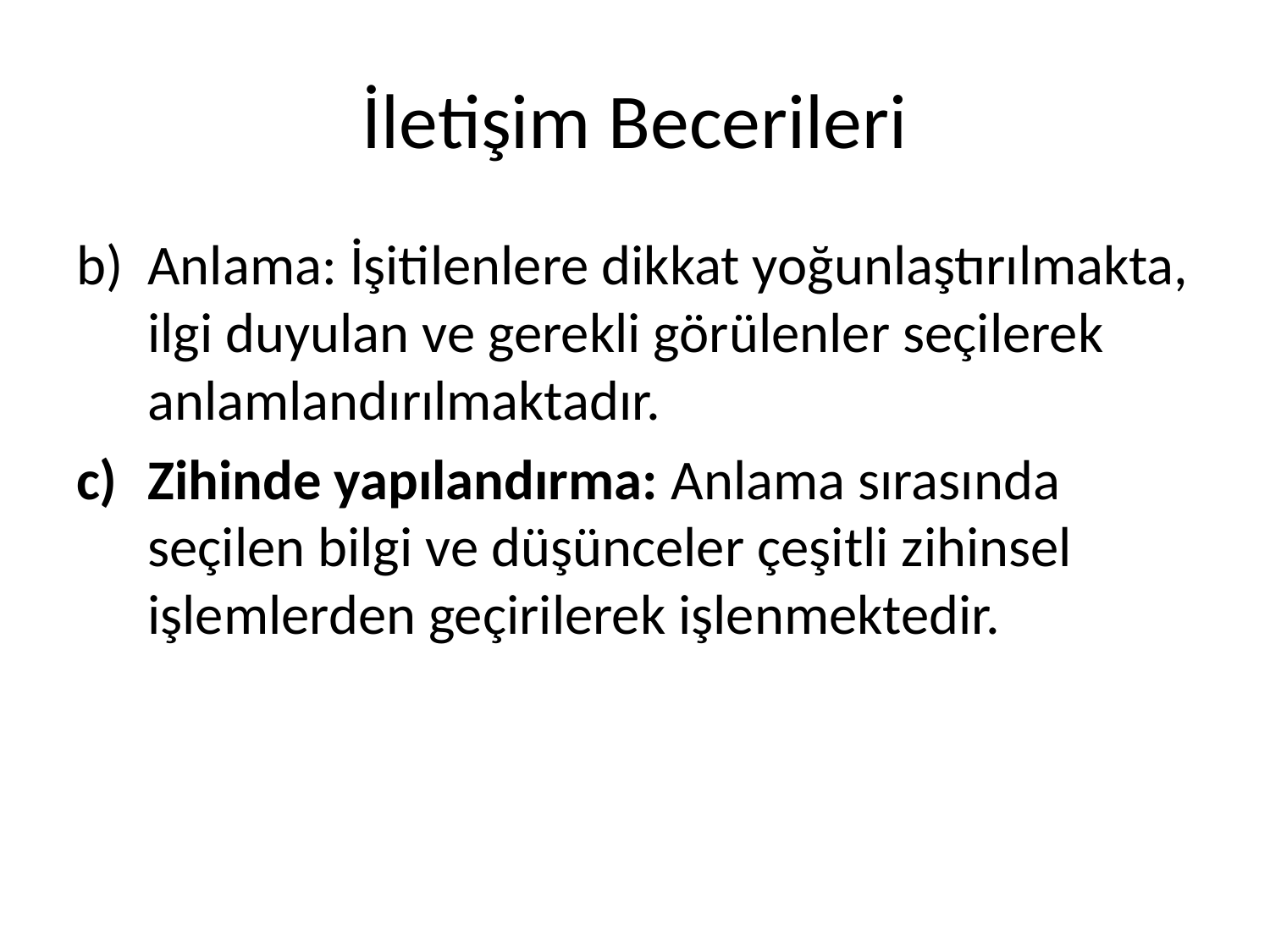

# İletişim Becerileri
Anlama: İşitilenlere dikkat yoğunlaştırılmakta, ilgi duyulan ve gerekli görülenler seçilerek anlamlandırılmaktadır.
Zihinde yapılandırma: Anlama sırasında seçilen bilgi ve düşünceler çeşitli zihinsel işlemlerden geçirilerek işlenmektedir.